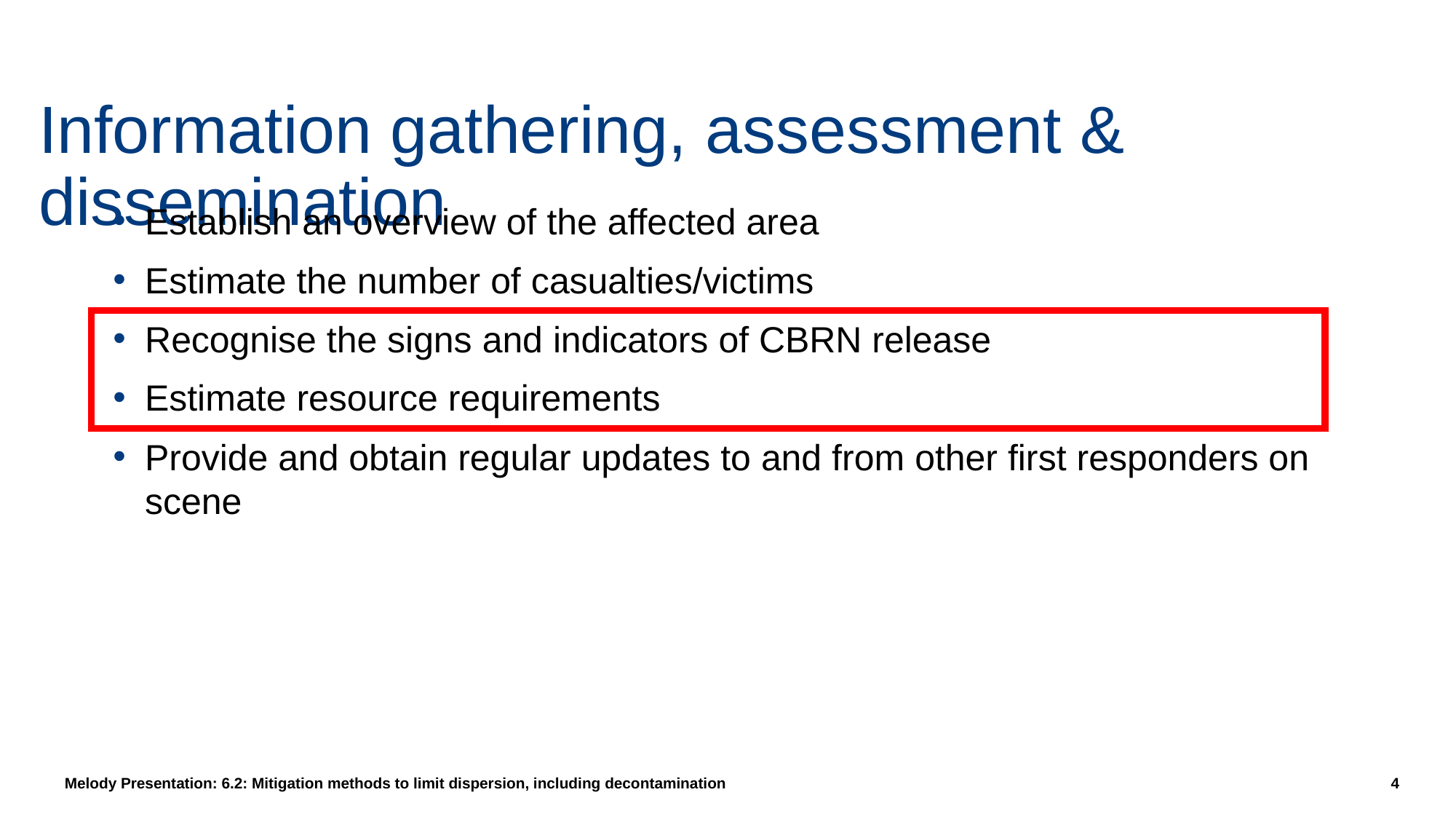

# Information gathering, assessment & dissemination
Establish an overview of the affected area
Estimate the number of casualties/victims
Recognise the signs and indicators of CBRN release
Estimate resource requirements
Provide and obtain regular updates to and from other first responders on scene

Melody Presentation: 6.2: Mitigation methods to limit dispersion, including decontamination
4